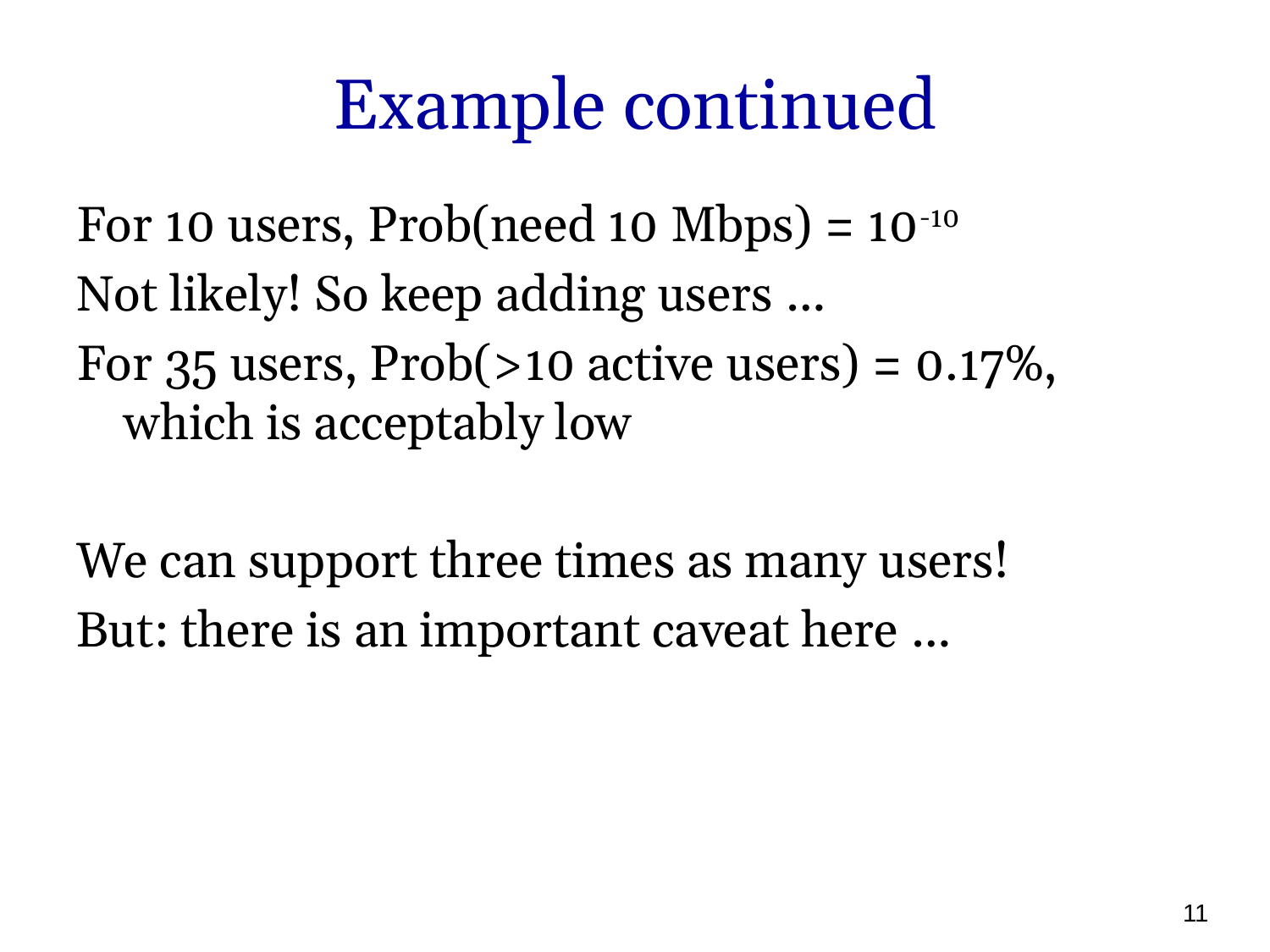

# Example continued
For 10 users, Prob(need 10 Mbps) = 10-10
Not likely! So keep adding users …
For 35 users, Prob(>10 active users) = 0.17%, which is acceptably low

We can support three times as many users!
But: there is an important caveat here …

 11